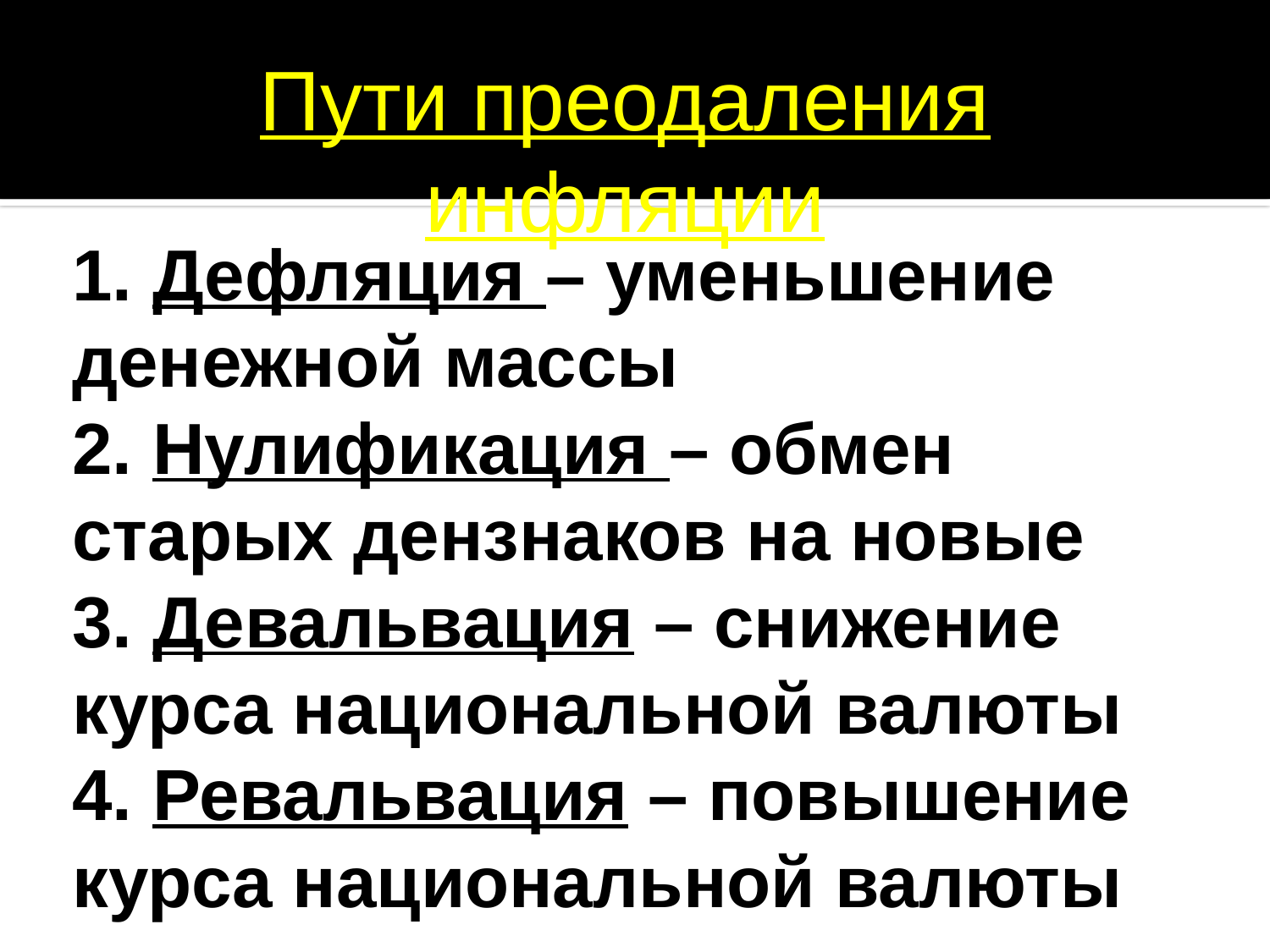

Пути преодаления инфляции
# 1. Дефляция – уменьшение денежной массы 2. Нулификация – обмен старых дензнаков на новые 3. Девальвация – снижение курса национальной валюты 4. Ревальвация – повышение курса национальной валюты